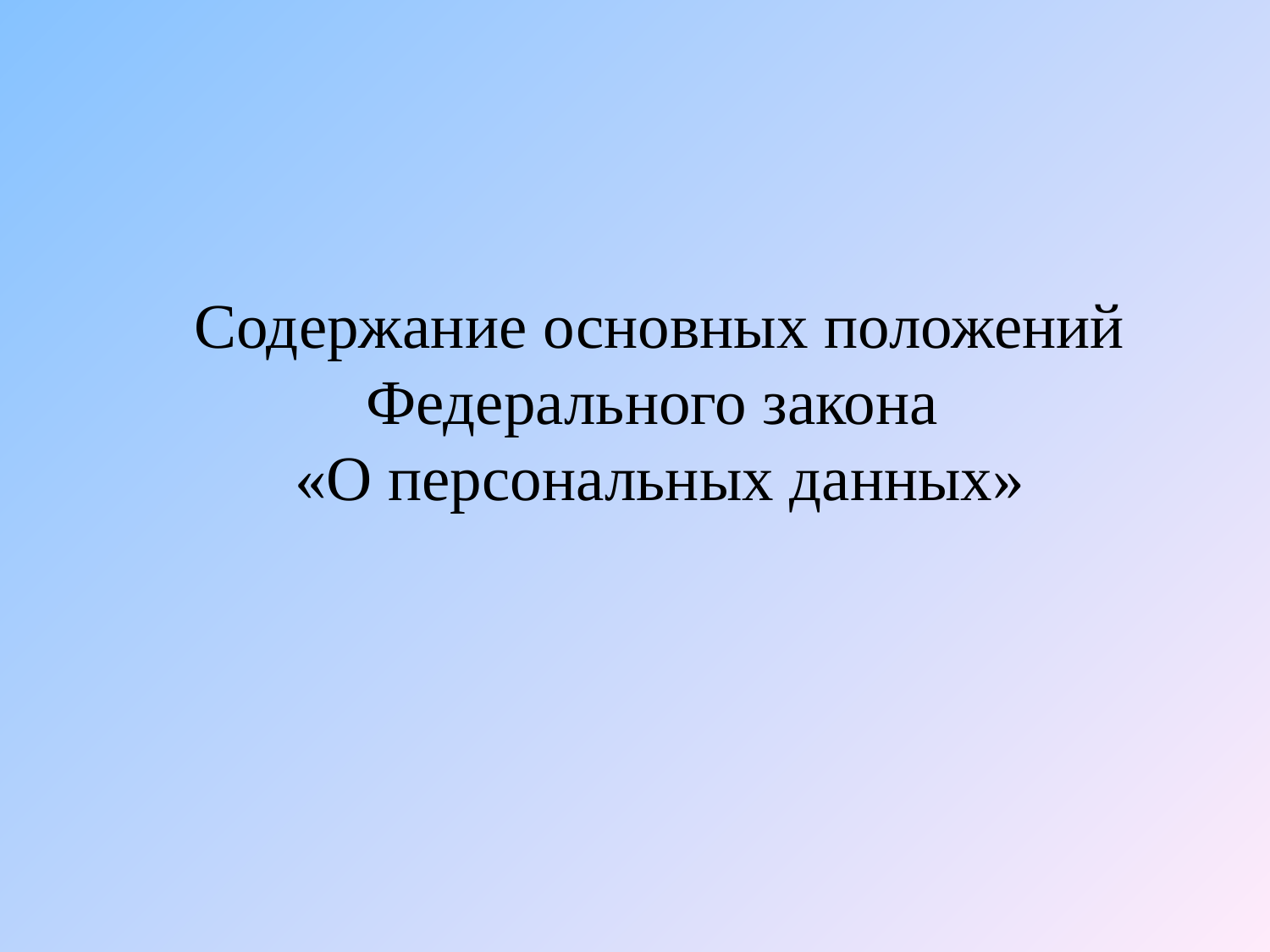

Содержание основных положений Федерального закона
«О персональных данных»